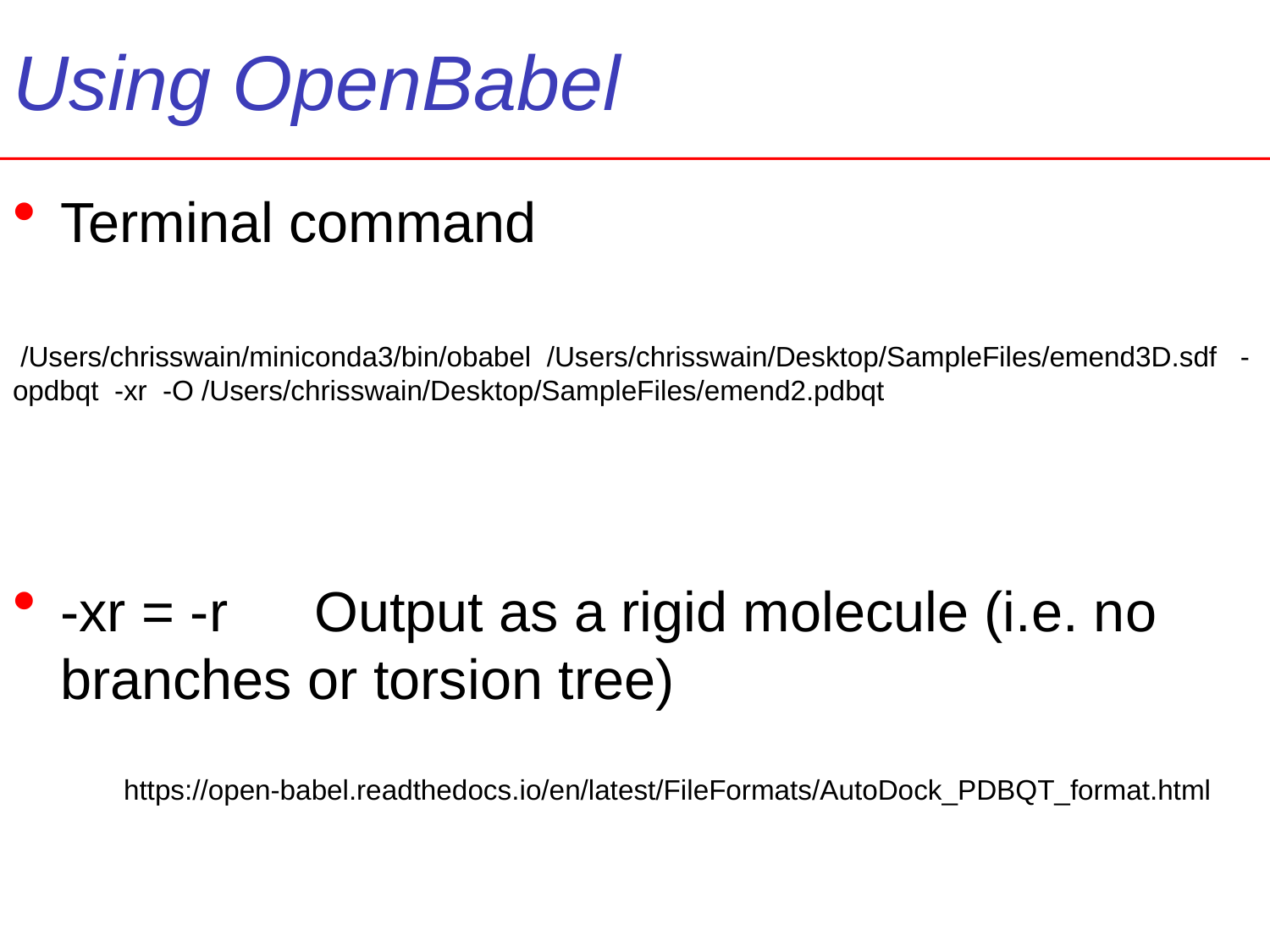

# Using OpenBabel
Terminal command

 /Users/chrisswain/miniconda3/bin/obabel  /Users/chrisswain/Desktop/SampleFiles/emend3D.sdf   -opdbqt  -xr  -O /Users/chrisswain/Desktop/SampleFiles/emend2.pdbqt

-xr = -r	Output as a rigid molecule (i.e. no branches or torsion tree)
https://open-babel.readthedocs.io/en/latest/FileFormats/AutoDock_PDBQT_format.html